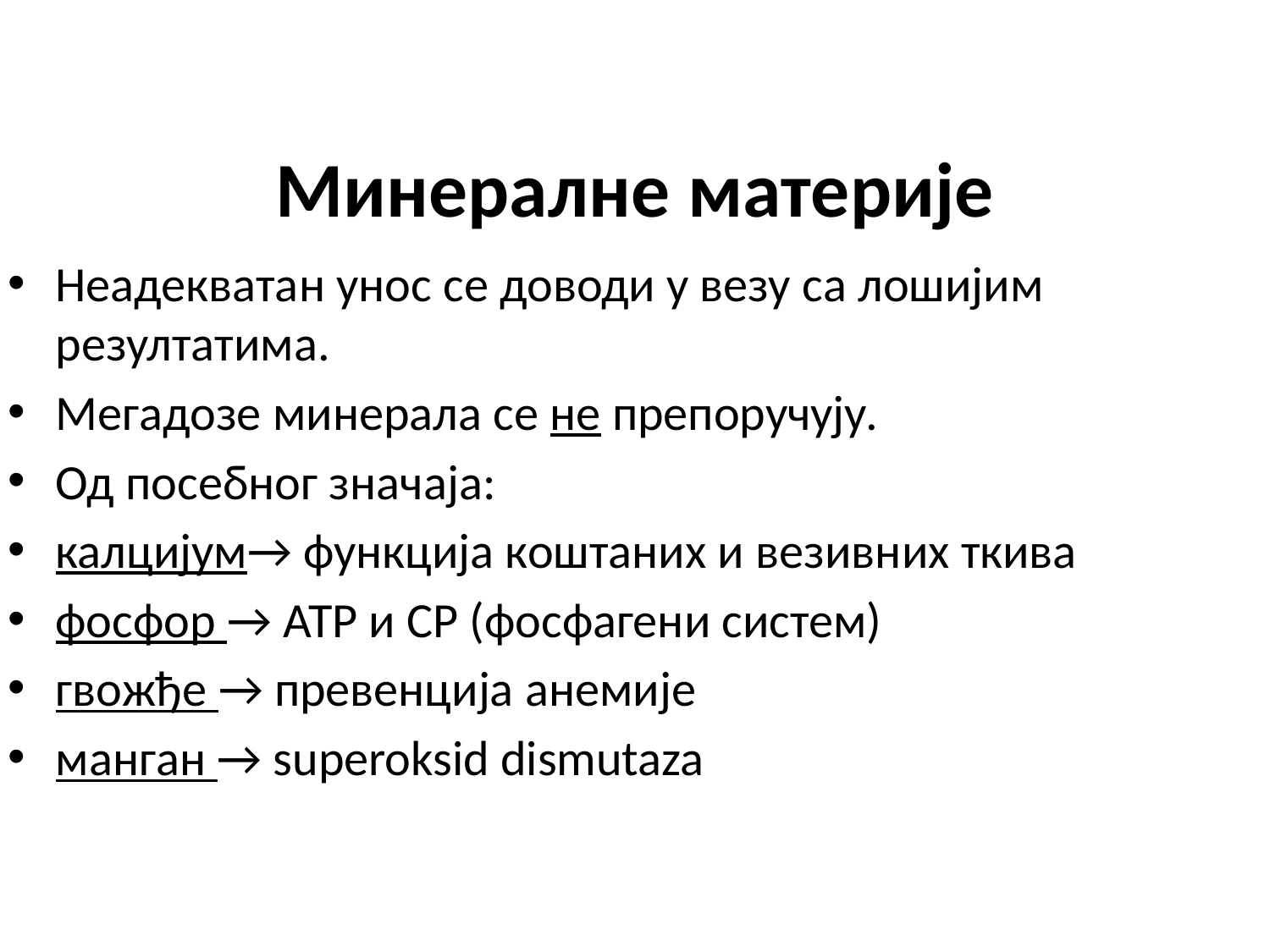

# Минералне материје
Неадекватан унос се доводи у везу са лошијим резултатима.
Мегадозе минерала се не препоручују.
Од посебног значаја:
калцијум→ функција коштаних и везивних ткива
фосфор → АТP и CP (фосфагени систем)
гвожђе → превенција анемије
манган → superoksid dismutaza